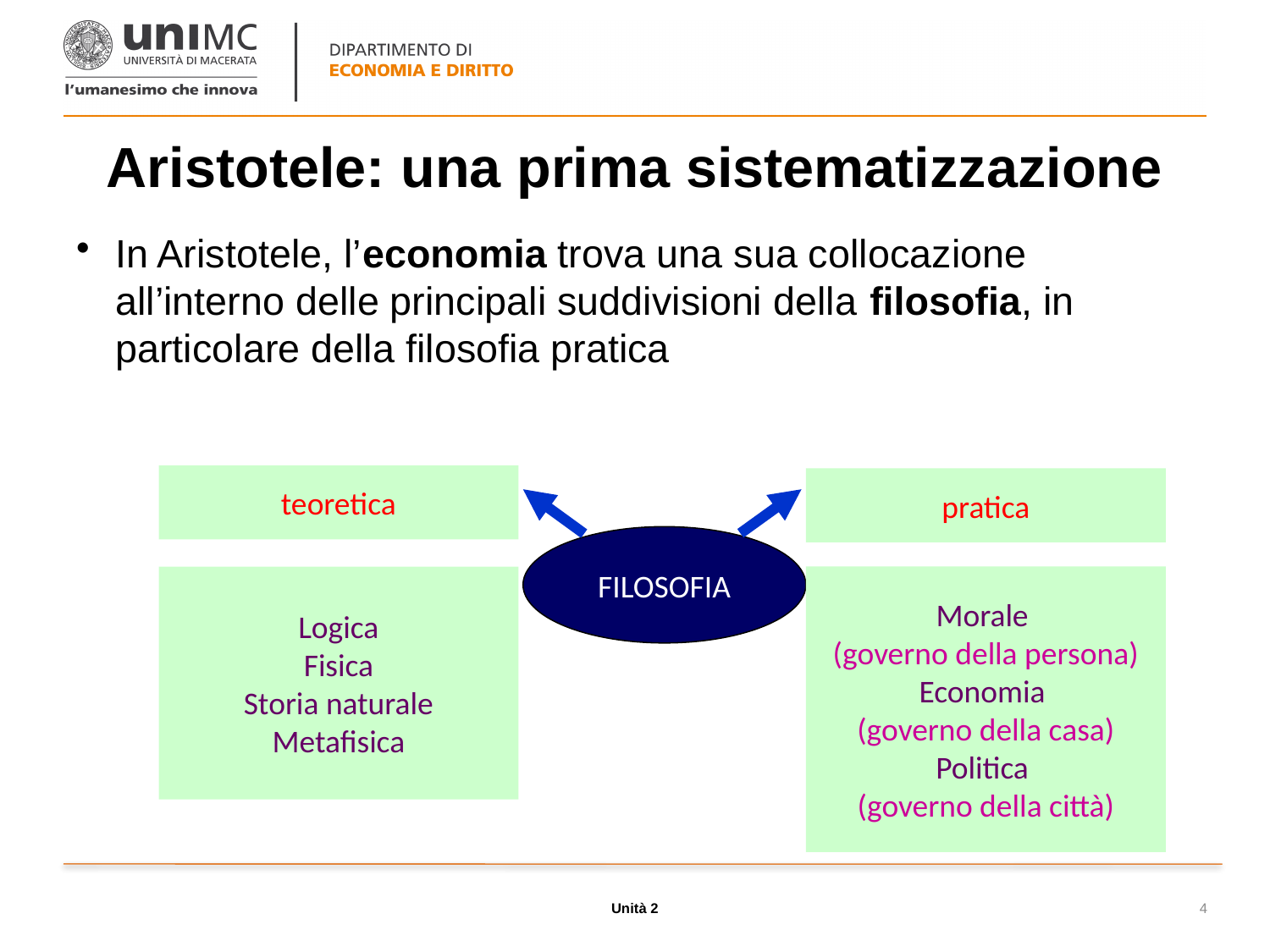

# Aristotele: una prima sistematizzazione
In Aristotele, l’economia trova una sua collocazione all’interno delle principali suddivisioni della filosofia, in particolare della filosofia pratica

teoretica
pratica

FILOSOFIA
Morale
(governo della persona)
Economia
(governo della casa)
Politica
(governo della città)
Logica
Fisica
Storia naturale
Metafisica
Unità 2
4